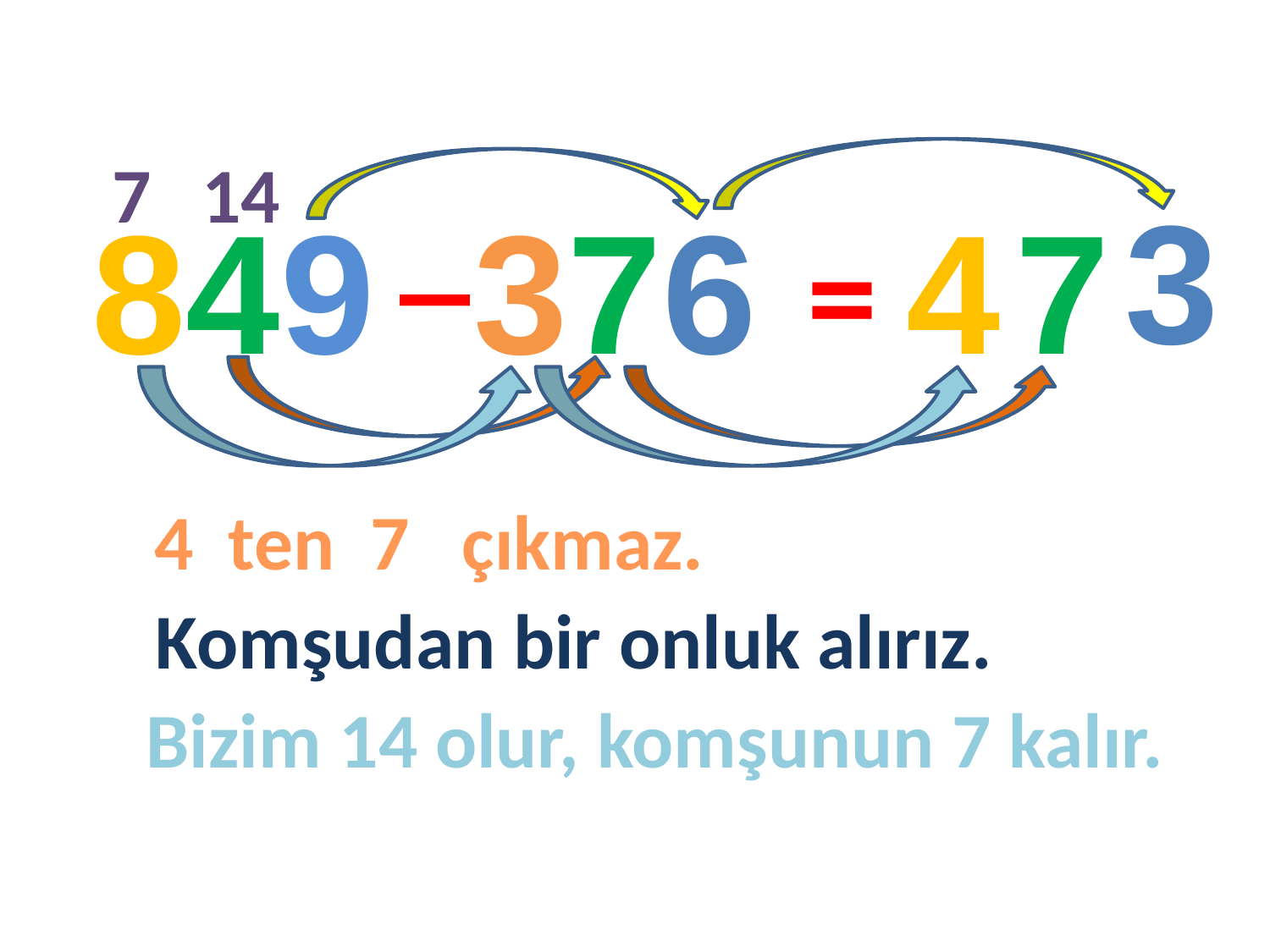

7
14
_

3
849
376
4
7
=

4  ten  7   çıkmaz.
Komşudan bir onluk alırız.
Bizim 14 olur, komşunun 7 kalır.